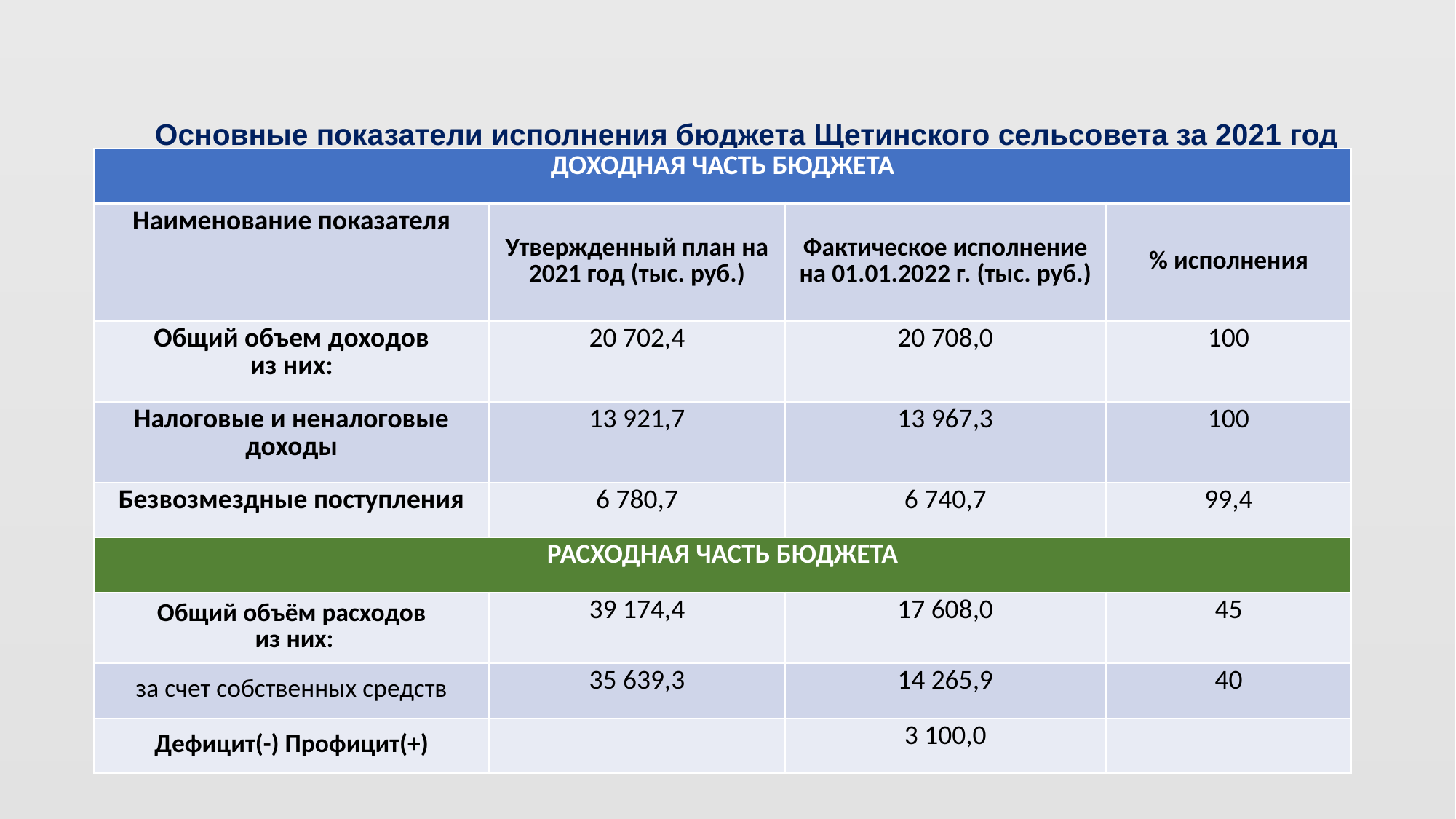

# Основные показатели исполнения бюджета Щетинского сельсовета за 2021 год
| ДОХОДНАЯ ЧАСТЬ БЮДЖЕТА |  |  |  |
| --- | --- | --- | --- |
| Наименование показателя | Утвержденный план на 2021 год (тыс. руб.) | Фактическое исполнение на 01.01.2022 г. (тыс. руб.) | % исполнения |
| Общий объем доходов из них: | 20 702,4 | 20 708,0 | 100 |
| Налоговые и неналоговые доходы | 13 921,7 | 13 967,3 | 100 |
| Безвозмездные поступления | 6 780,7 | 6 740,7 | 99,4 |
| РАСХОДНАЯ ЧАСТЬ БЮДЖЕТА |  |  |  |
| Общий объём расходов из них: | 39 174,4 | 17 608,0 | 45 |
| за счет собственных средств | 35 639,3 | 14 265,9 | 40 |
| Дефицит(-) Профицит(+) |  | 3 100,0 |  |